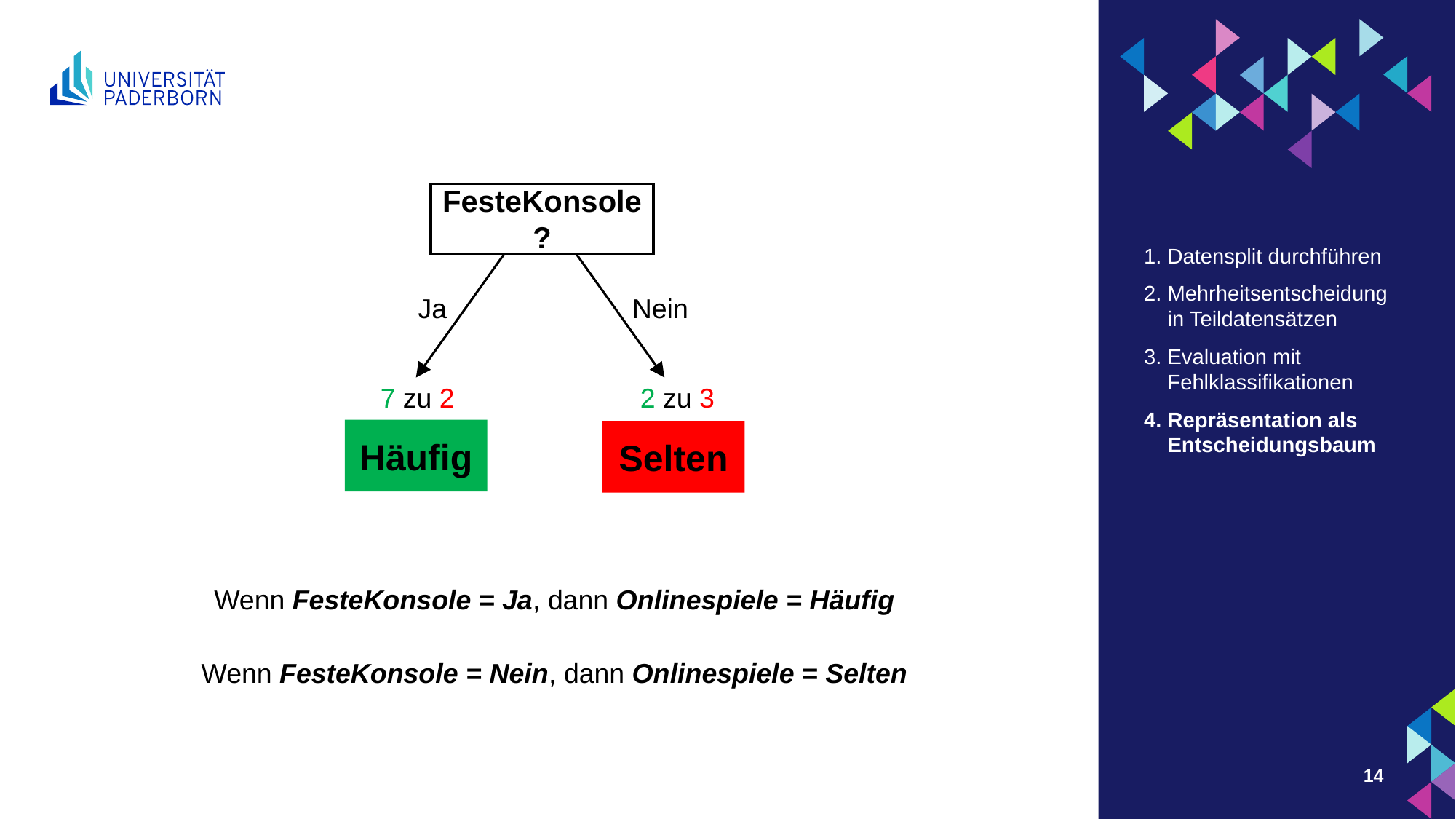

FesteKonsole?
Datensplit durchführen
Mehrheitsentscheidung  in Teildatensätzen
Evaluation mit Fehlklassifikationen
Repräsentation als Entscheidungsbaum
 Ja
Nein
 2 zu 3
 7 zu 2
Häufig
Selten
Wenn FesteKonsole = Ja, dann Onlinespiele = Häufig

Wenn FesteKonsole = Nein, dann Onlinespiele = Selten

14